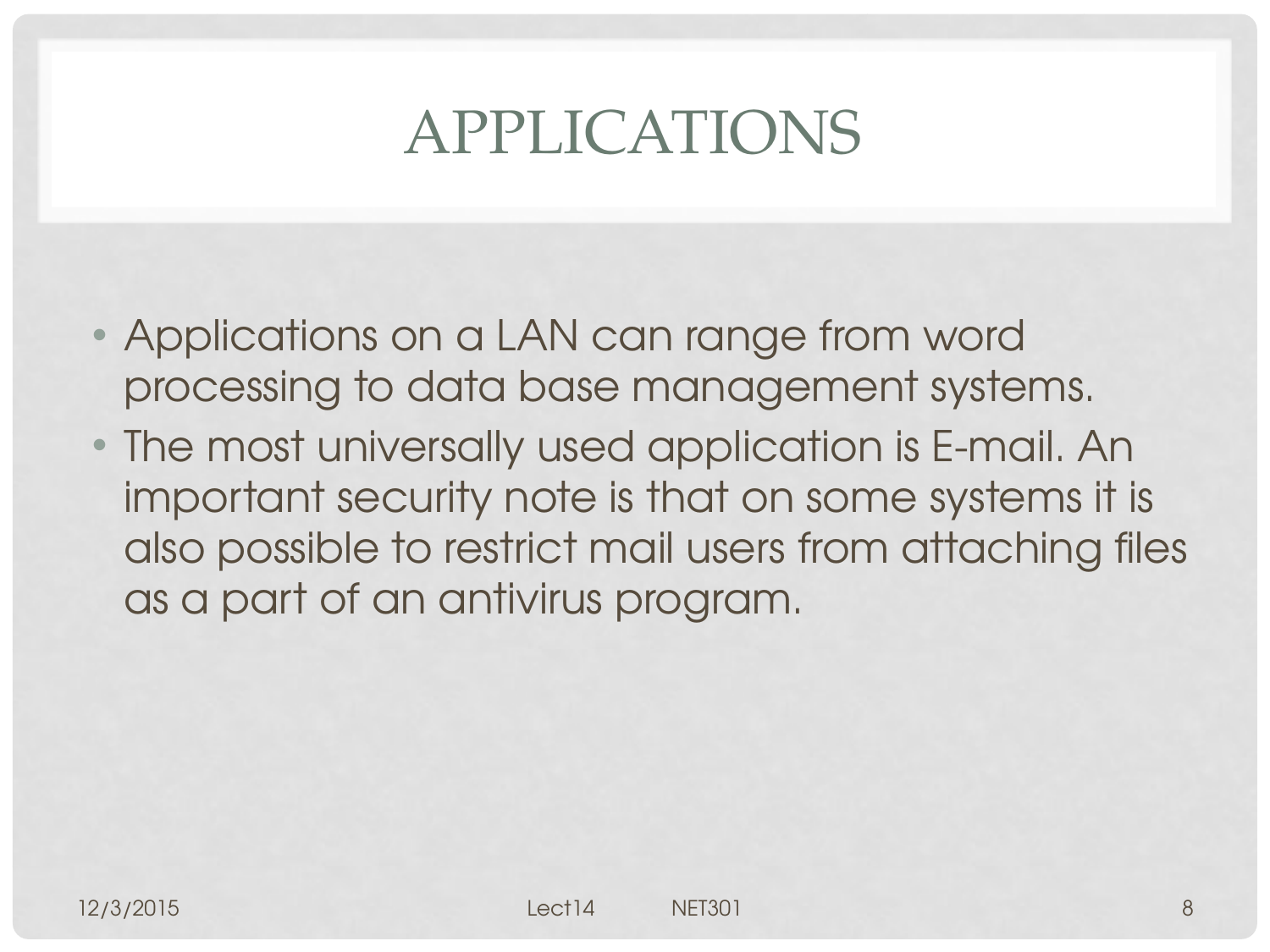

# Applications

Applications on a LAN can range from word processing to data base management systems.
The most universally used application is E-mail. An important security note is that on some systems it is also possible to restrict mail users from attaching files as a part of an antivirus program.

12/3/2015
Lect14             NET301
8